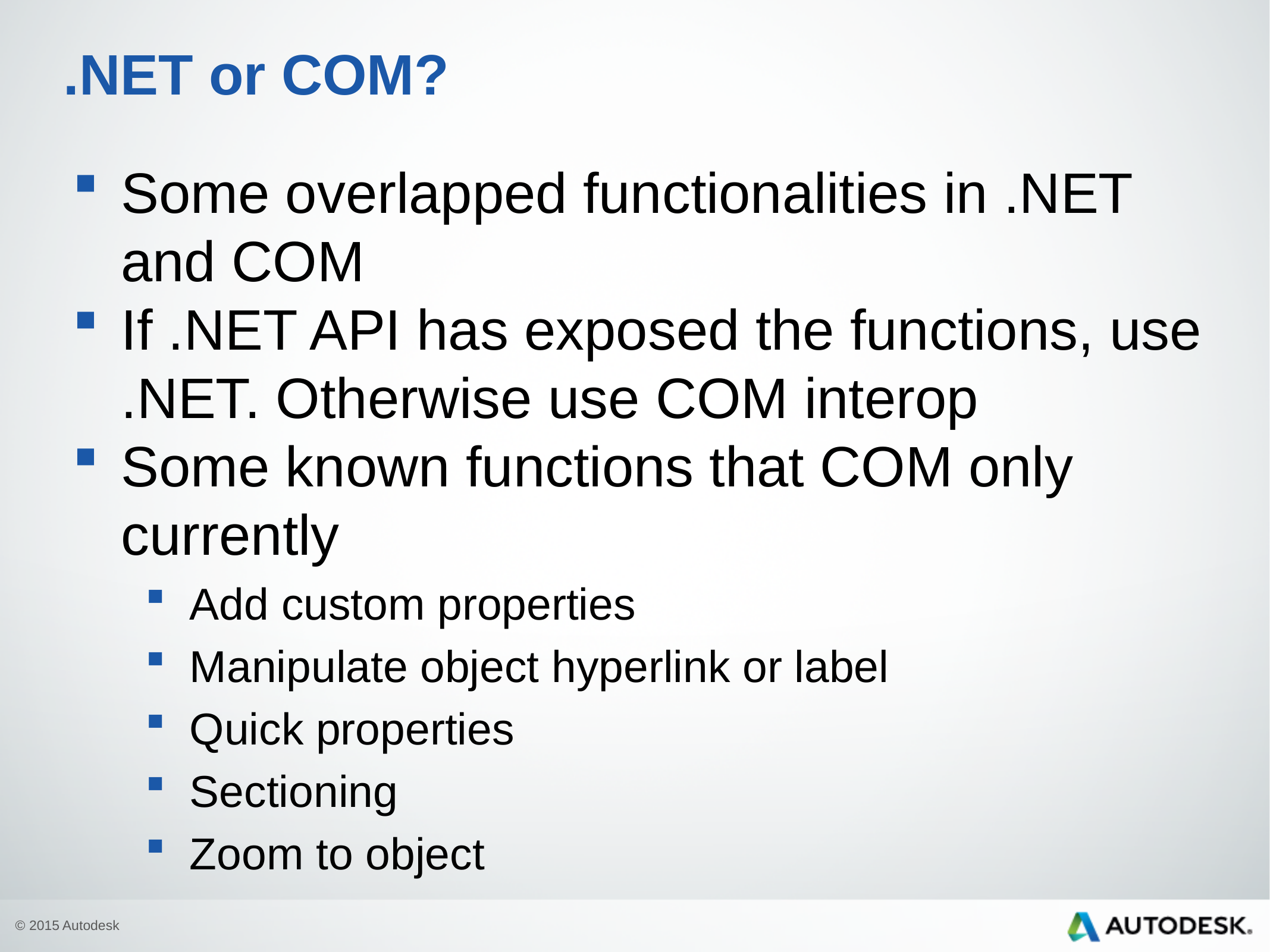

# .NET or COM?
Some overlapped functionalities in .NET and COM
If .NET API has exposed the functions, use .NET. Otherwise use COM interop
Some known functions that COM only currently
Add custom properties
Manipulate object hyperlink or label
Quick properties
Sectioning
Zoom to object